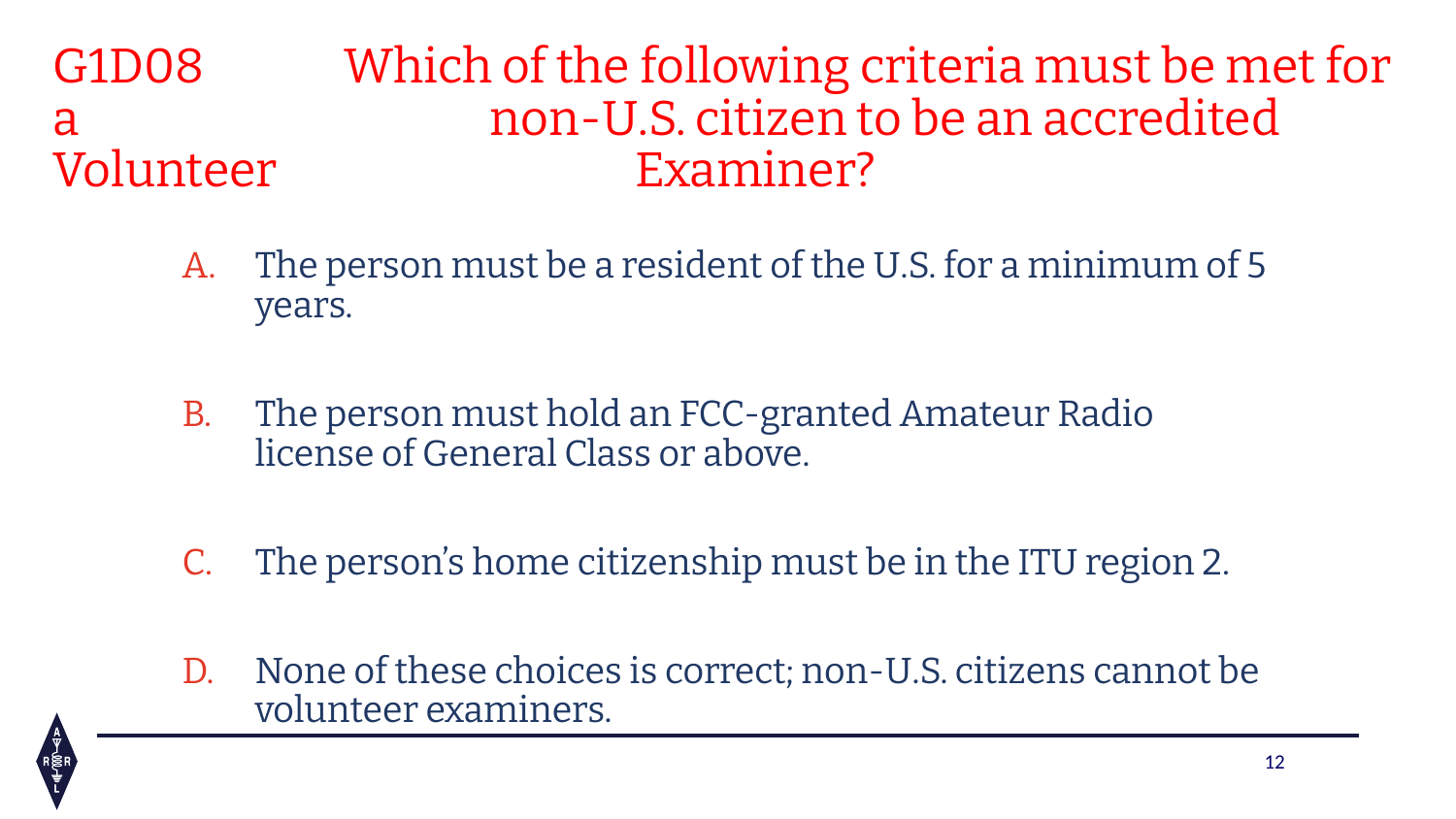

G1D08 	Which of the following criteria must be met for a 			non-U.S. citizen to be an accredited Volunteer 			Examiner?
The person must be a resident of the U.S. for a minimum of 5 years.

The person must hold an FCC-granted Amateur Radio license of General Class or above.

The person’s home citizenship must be in the ITU region 2.

None of these choices is correct; non-U.S. citizens cannot be volunteer examiners.
12